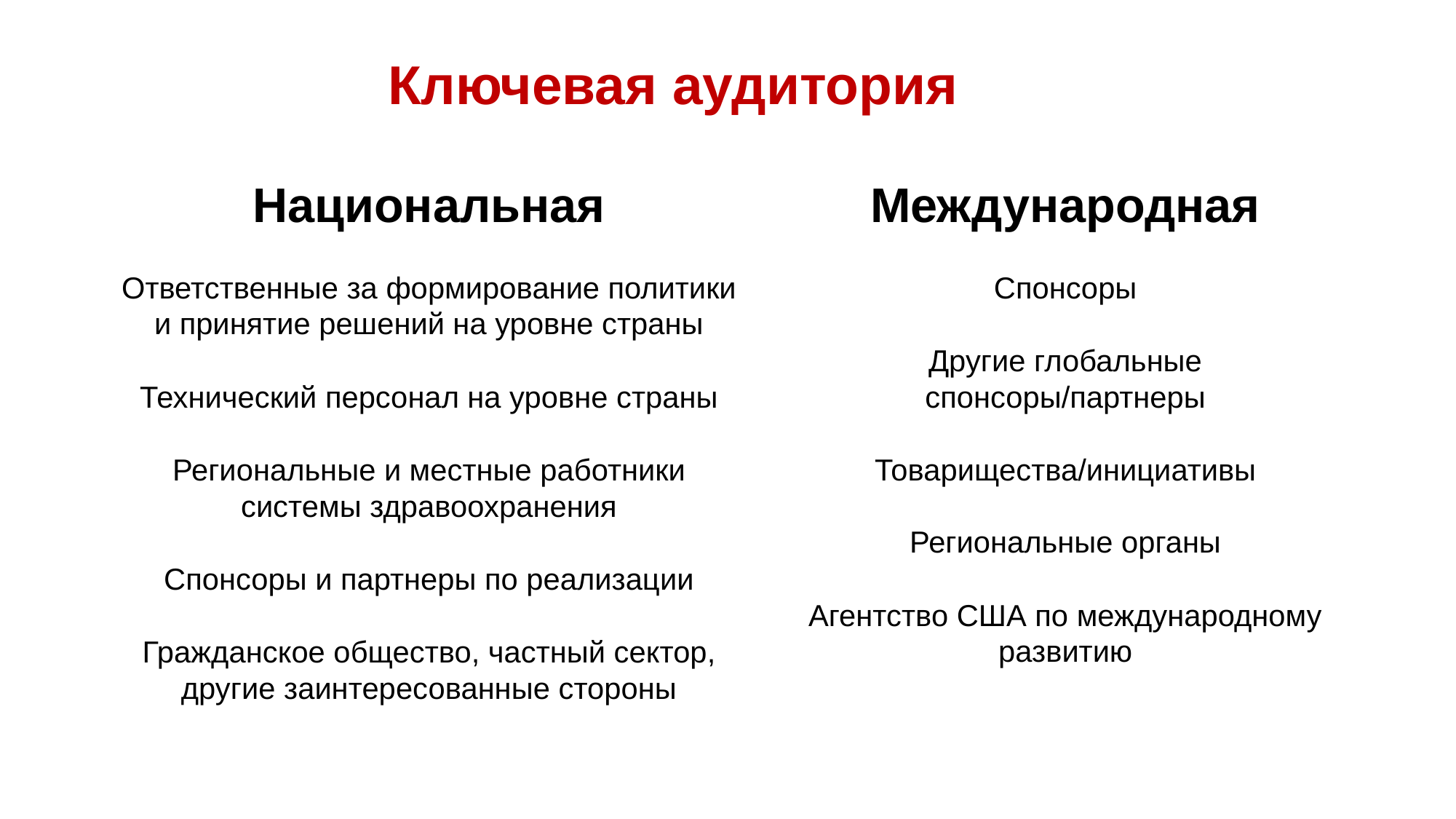

# Ключевая аудитория
Национальная

Ответственные за формирование политики и принятие решений на уровне страны

Технический персонал на уровне страны

Региональные и местные работники системы здравоохранения

Спонсоры и партнеры по реализации

Гражданское общество, частный сектор, другие заинтересованные стороны
Международная

Спонсоры

Другие глобальные спонсоры/партнеры

Товарищества/инициативы

Региональные органы

Агентство США по международному развитию